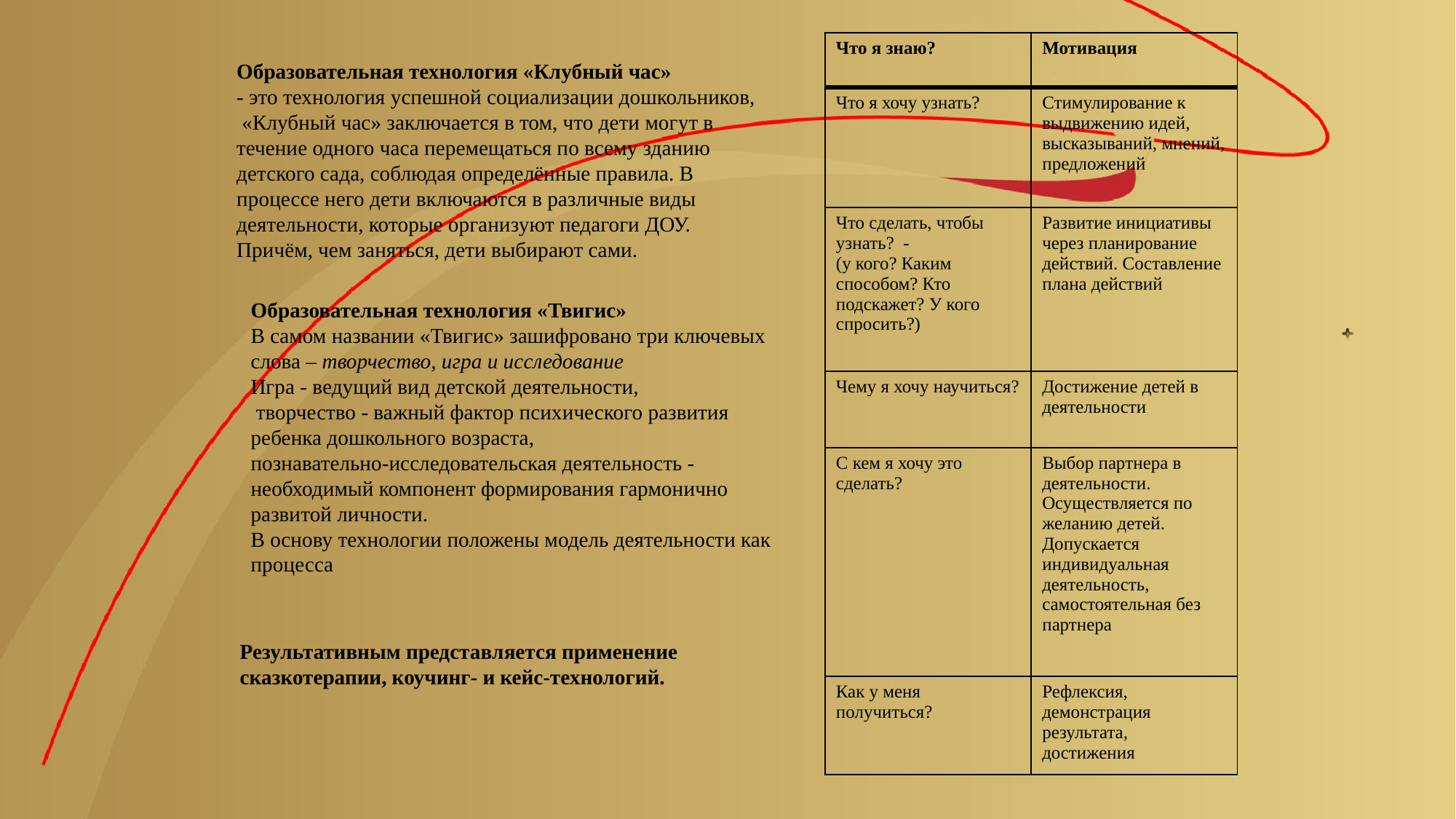

| Что я знаю? | Мотивация |
| --- | --- |
| Что я хочу узнать? | Стимулирование к выдвижению идей, высказываний, мнений, предложений |
| Что сделать, чтобы узнать? - (у кого? Каким способом? Кто подскажет? У кого спросить?) | Развитие инициативы через планирование действий. Составление плана действий |
| Чему я хочу научиться? | Достижение детей в деятельности |
| С кем я хочу это сделать? | Выбор партнера в деятельности. Осуществляется по желанию детей. Допускается индивидуальная деятельность, самостоятельная без партнера |
| Как у меня получиться? | Рефлексия, демонстрация результата, достижения |
Образовательная технология «Клубный час»
- это технология успешной социализации дошкольников,
 «Клубный час» заключается в том, что дети могут в течение одного часа перемещаться по всему зданию детского сада, соблюдая определённые правила. В процессе него дети включаются в различные виды деятельности, которые организуют педагоги ДОУ. Причём, чем заняться, дети выбирают сами.

Образовательная технология «Твигис»
В самом названии «Твигис» зашифровано три ключевых слова – творчество, игра и исследование
Игра - ведущий вид детской деятельности,
 творчество - важный фактор психического развития ребенка дошкольного возраста,
познавательно-исследовательская деятельность - необходимый компонент формирования гармонично развитой личности.
В основу технологии положены модель деятельности как процесса

Результативным представляется применение сказкотерапии, коучинг- и кейс-технологий.